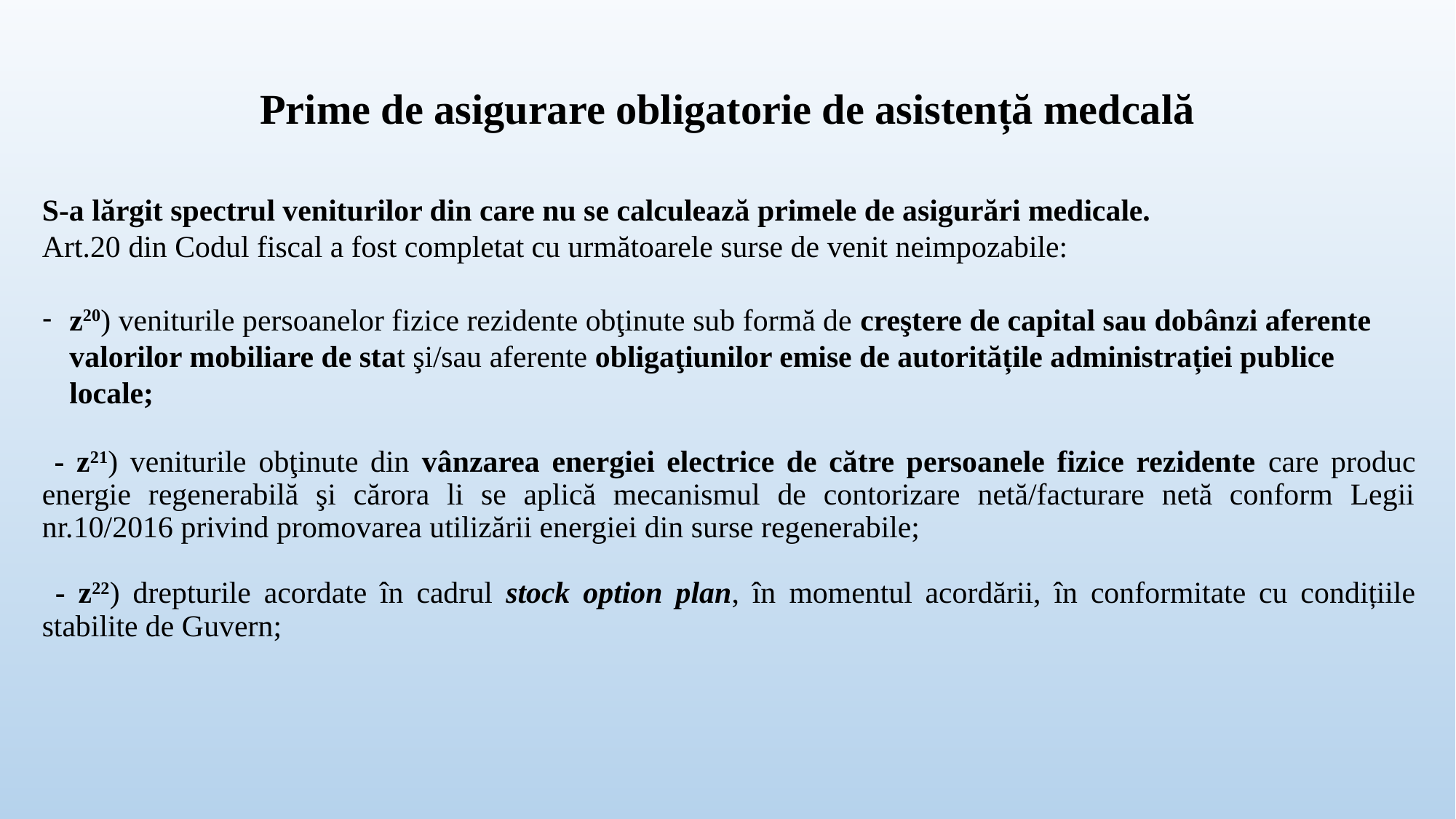

# Prime de asigurare obligatorie de asistență medcală
S-a lărgit spectrul veniturilor din care nu se calculează primele de asigurări medicale.
Art.20 din Codul fiscal a fost completat cu următoarele surse de venit neimpozabile:

z20) veniturile persoanelor fizice rezidente obţinute sub formă de creştere de capital sau dobânzi aferente valorilor mobiliare de stat şi/sau aferente obligaţiunilor emise de autoritățile administrației publice locale;

 - z21) veniturile obţinute din vânzarea energiei electrice de către persoanele fizice rezidente care produc energie regenerabilă şi cărora li se aplică mecanismul de contorizare netă/facturare netă conform Legii nr.10/2016 privind promovarea utilizării energiei din surse regenerabile;

 - z22) drepturile acordate în cadrul stock option plan, în momentul acordării, în conformitate cu condițiile stabilite de Guvern;